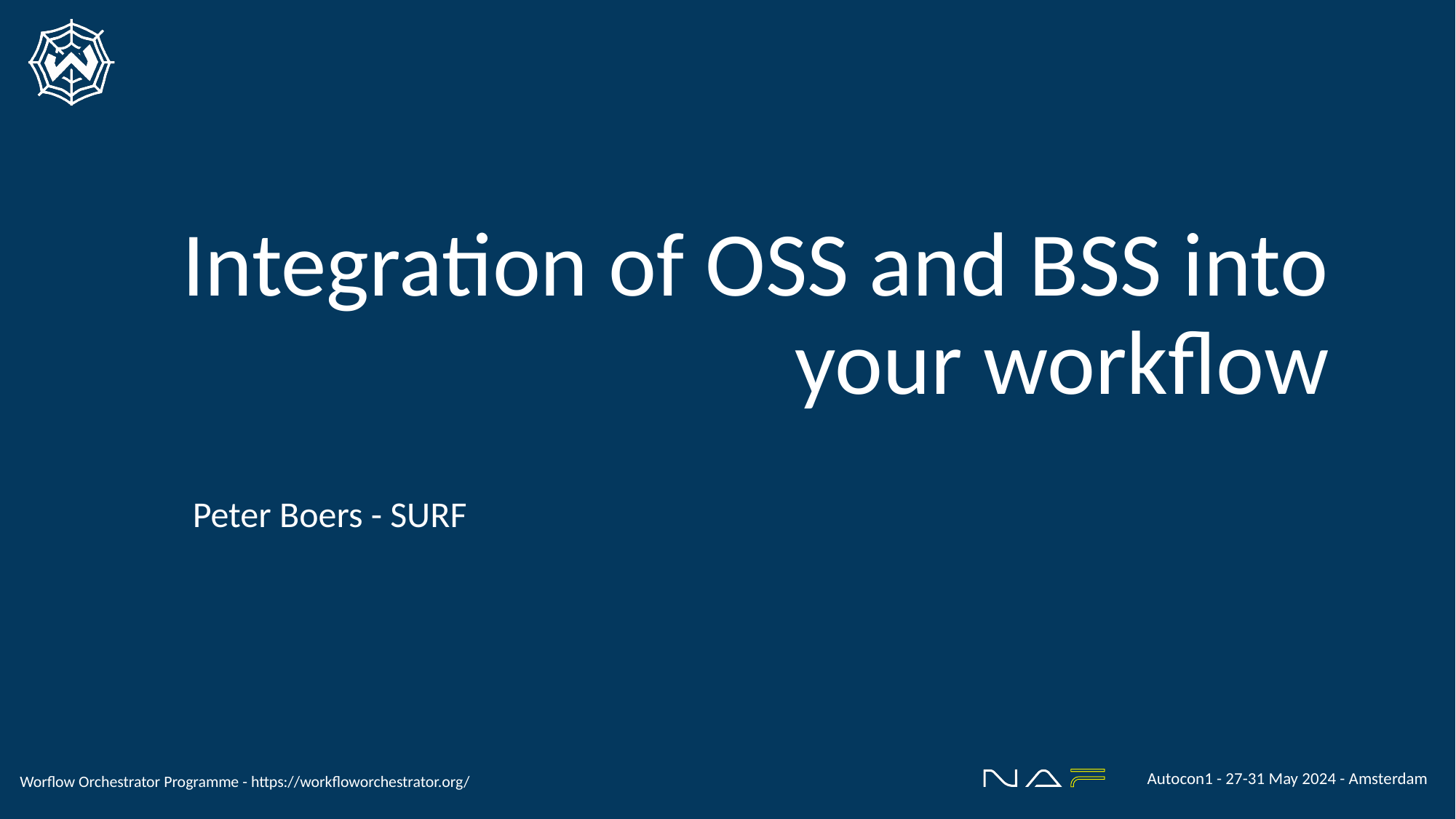

# Integration of OSS and BSS into your workflow
Peter Boers - SURF
Autocon1 - 27-31 May 2024 - Amsterdam
Worflow Orchestrator Programme - https://workfloworchestrator.org/